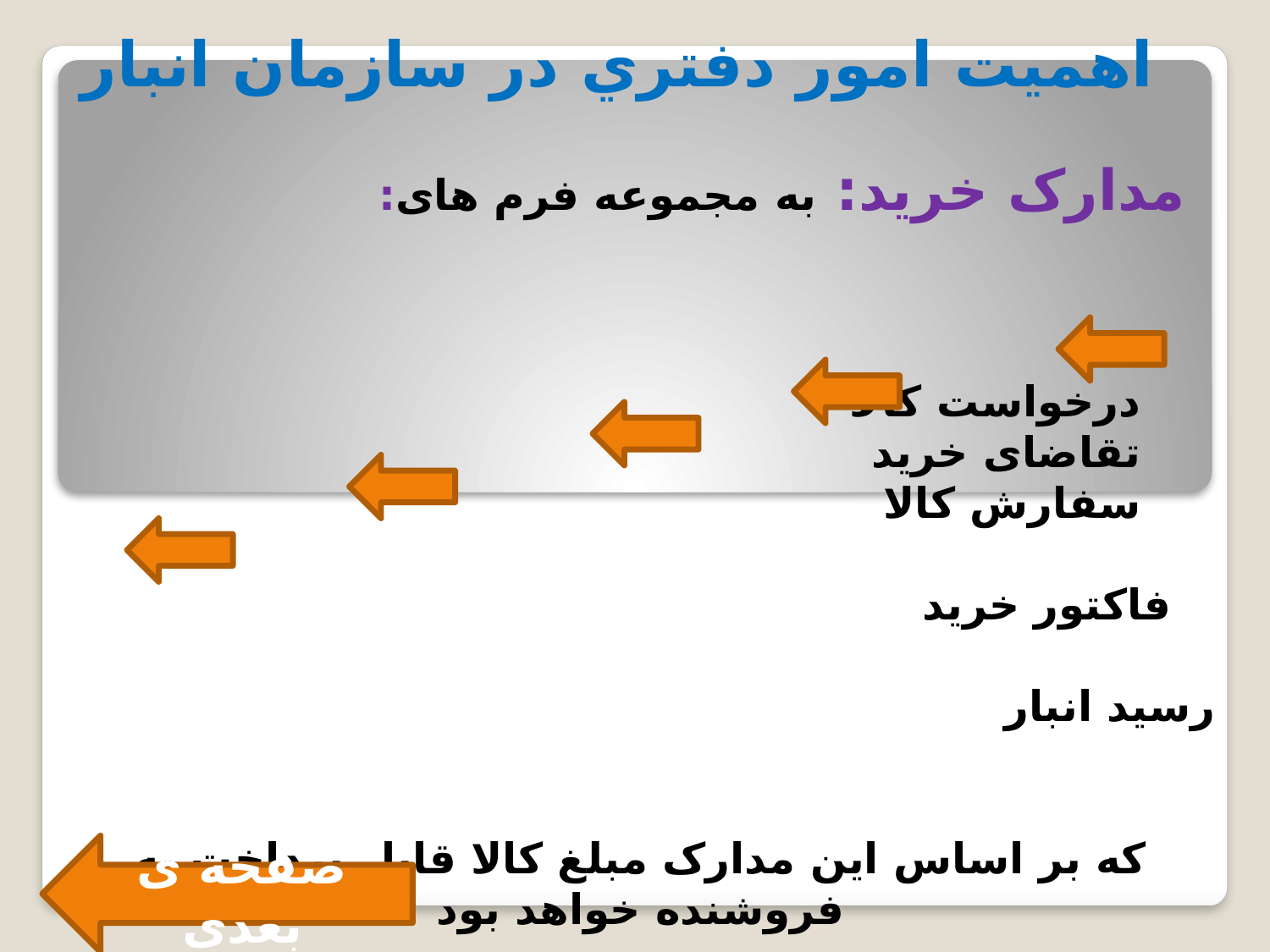

# اهميت امور دفتري در سازمان انبار
:مدارک خرید: به مجموعه فرم های

درخواست کالا
                             تقاضای خرید
                                                     سفارش کالا
                                                                               فاکتور خرید
                                                                                                       رسید انبار

که بر اساس این مدارک مبلغ کالا قابل پرداخت به فروشنده خواهد بود

صفحه ی بعدی